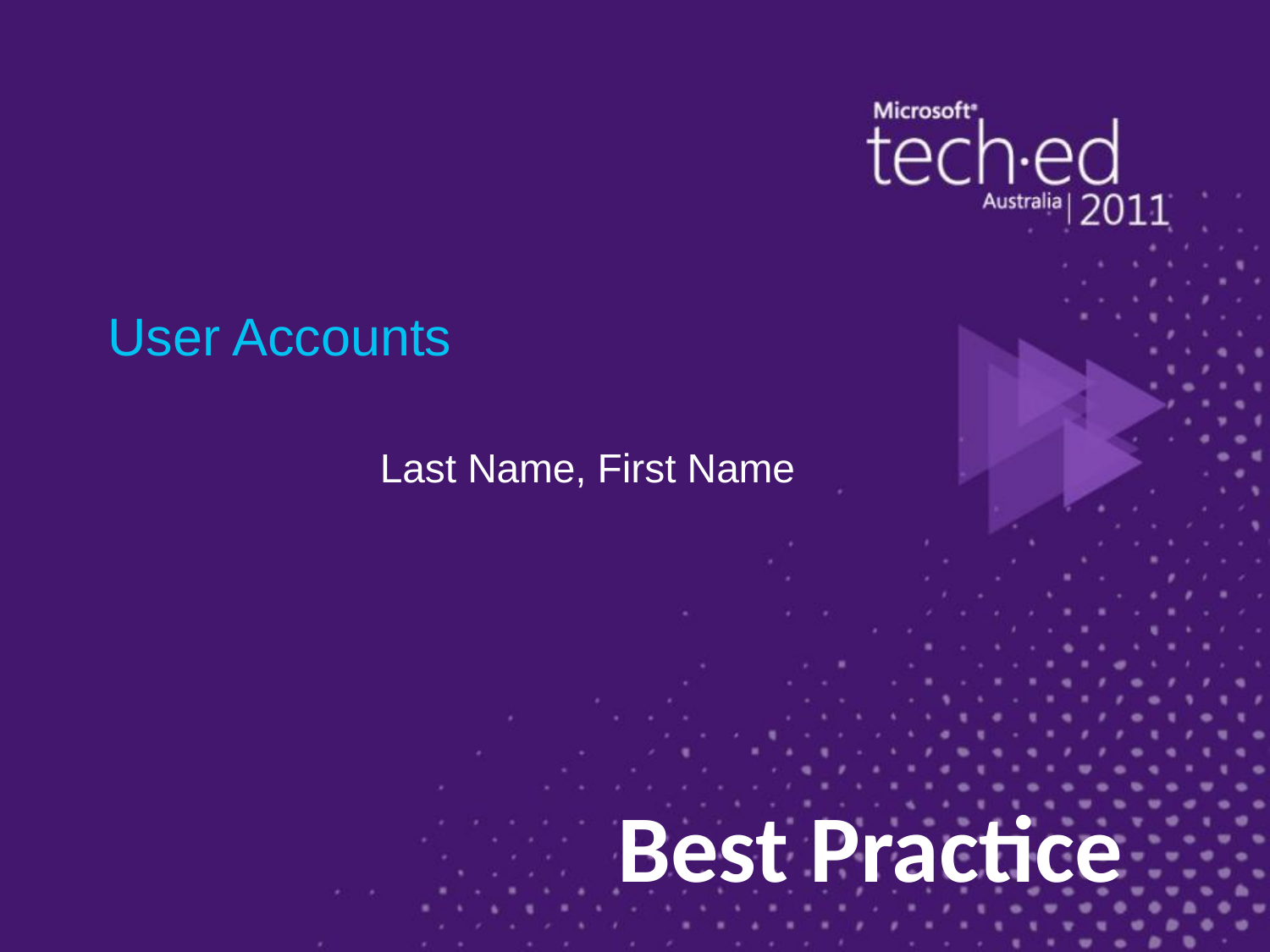

# User Accounts
Last Name, First Name
Best Practice